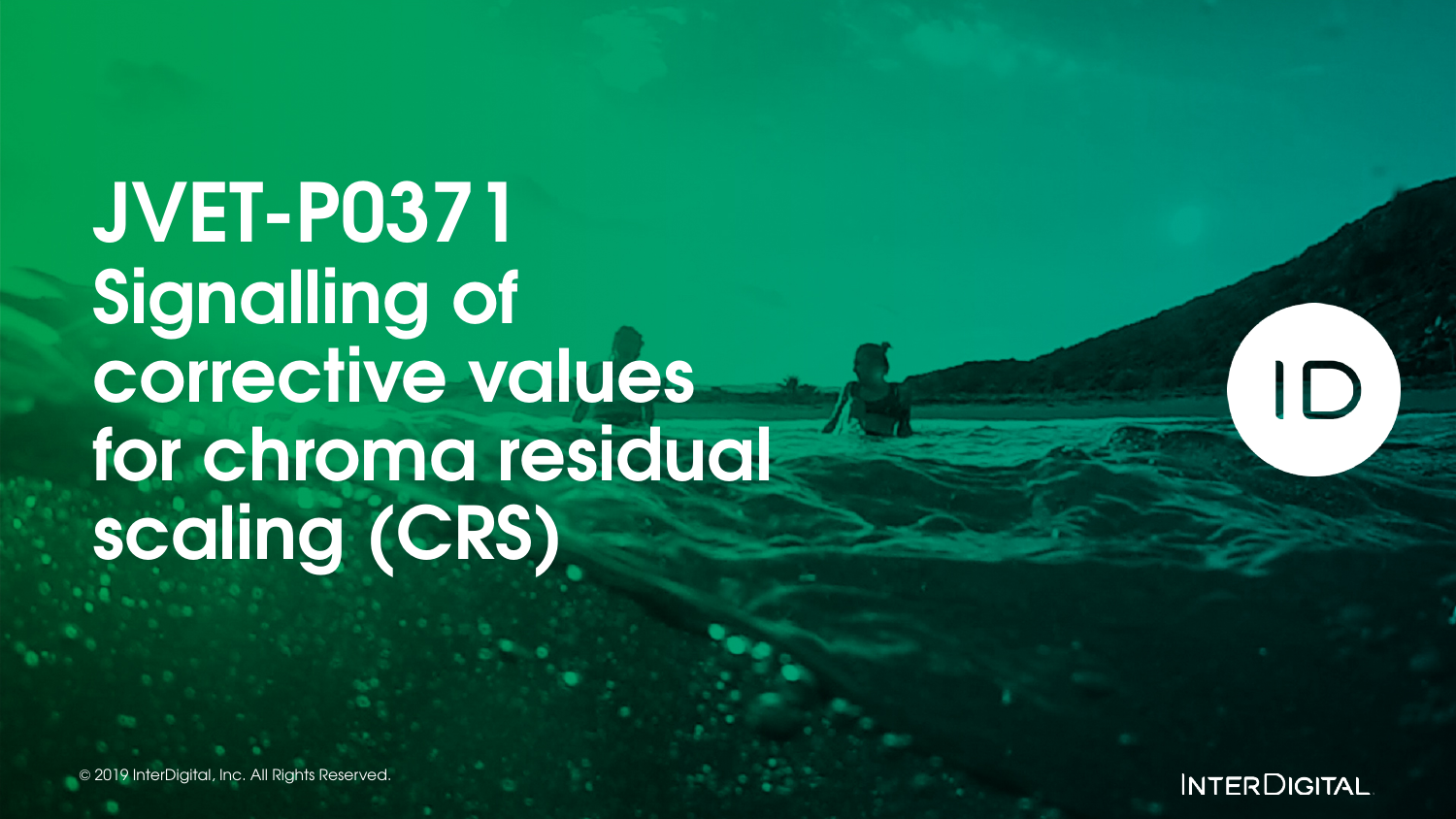

# JVET-P0371
Signalling of corrective values for chroma residual scaling (CRS)